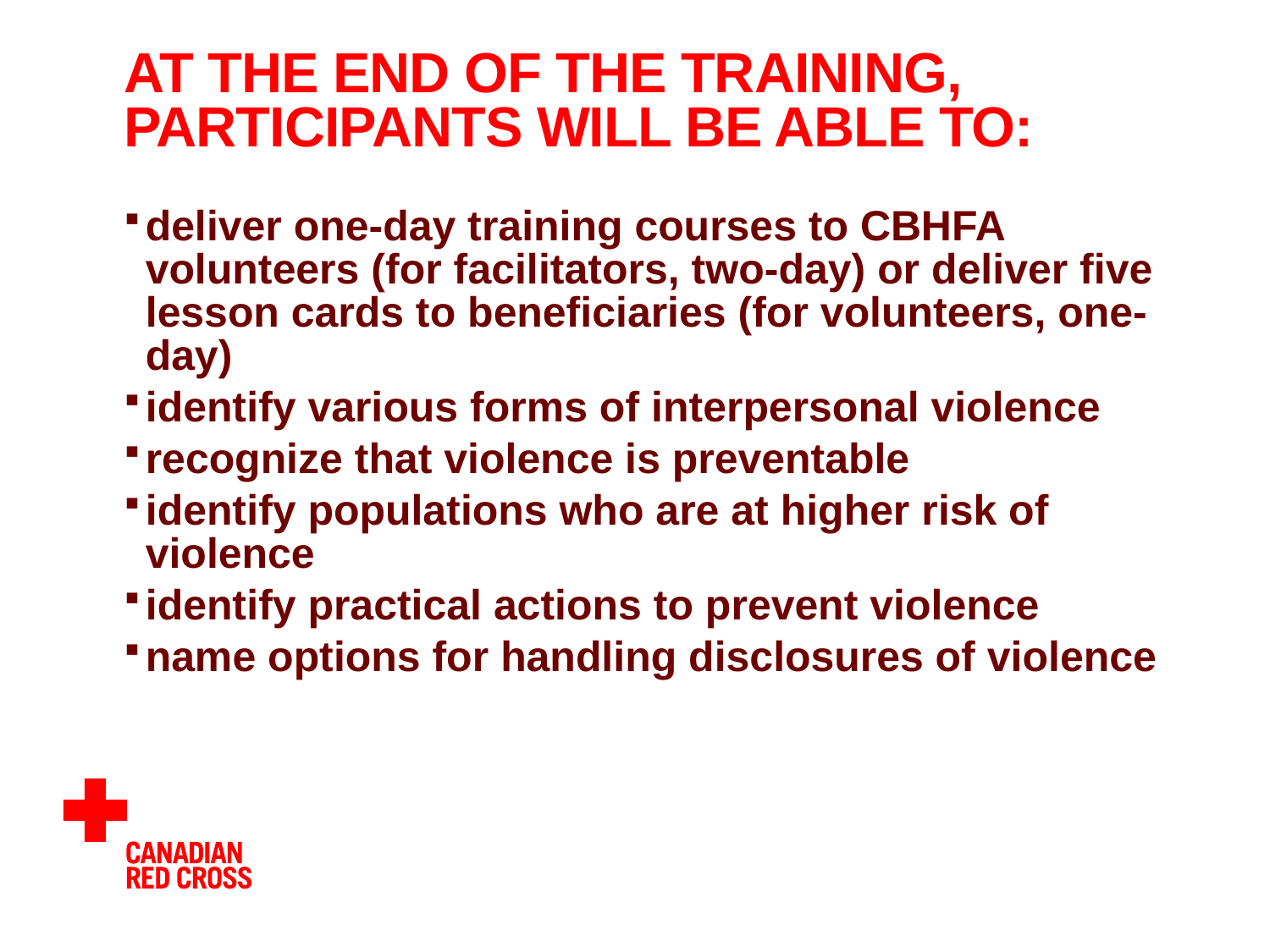

# AT THE END OF THE TRAINING, PARTICIPANTS WILL BE ABLE TO:
deliver one-day training courses to CBHFA volunteers (for facilitators, two-day) or deliver five lesson cards to beneficiaries (for volunteers, one-day)
identify various forms of interpersonal violence
recognize that violence is preventable
identify populations who are at higher risk of violence
identify practical actions to prevent violence
name options for handling disclosures of violence